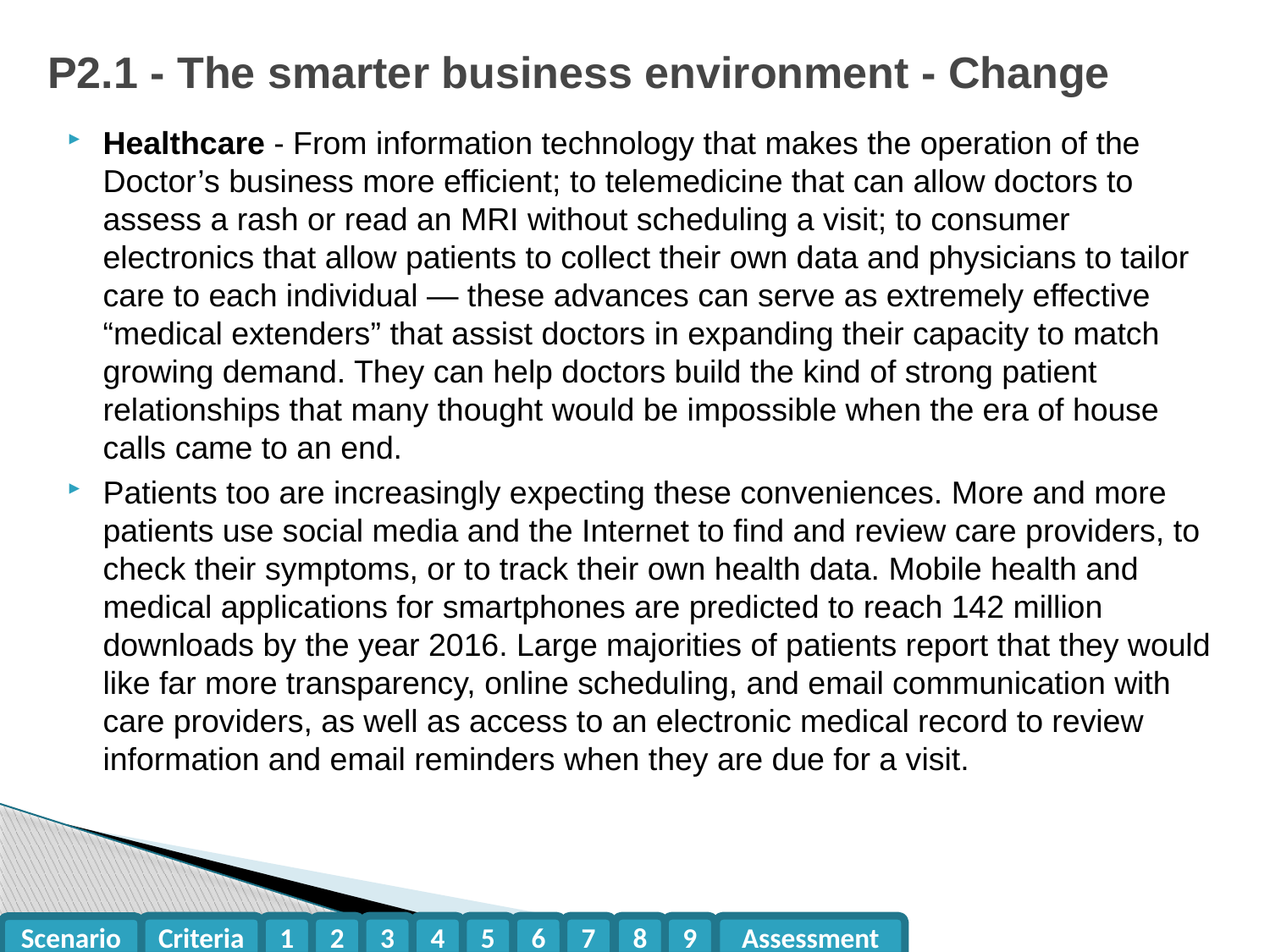

# P2.1 - The smarter business environment - Change
Healthcare - From information technology that makes the operation of the Doctor’s business more efficient; to telemedicine that can allow doctors to assess a rash or read an MRI without scheduling a visit; to consumer electronics that allow patients to collect their own data and physicians to tailor care to each individual — these advances can serve as extremely effective “medical extenders” that assist doctors in expanding their capacity to match growing demand. They can help doctors build the kind of strong patient relationships that many thought would be impossible when the era of house calls came to an end.
Patients too are increasingly expecting these conveniences. More and more patients use social media and the Internet to find and review care providers, to check their symptoms, or to track their own health data. Mobile health and medical applications for smartphones are predicted to reach 142 million downloads by the year 2016. Large majorities of patients report that they would like far more transparency, online scheduling, and email communication with care providers, as well as access to an electronic medical record to review information and email reminders when they are due for a visit.